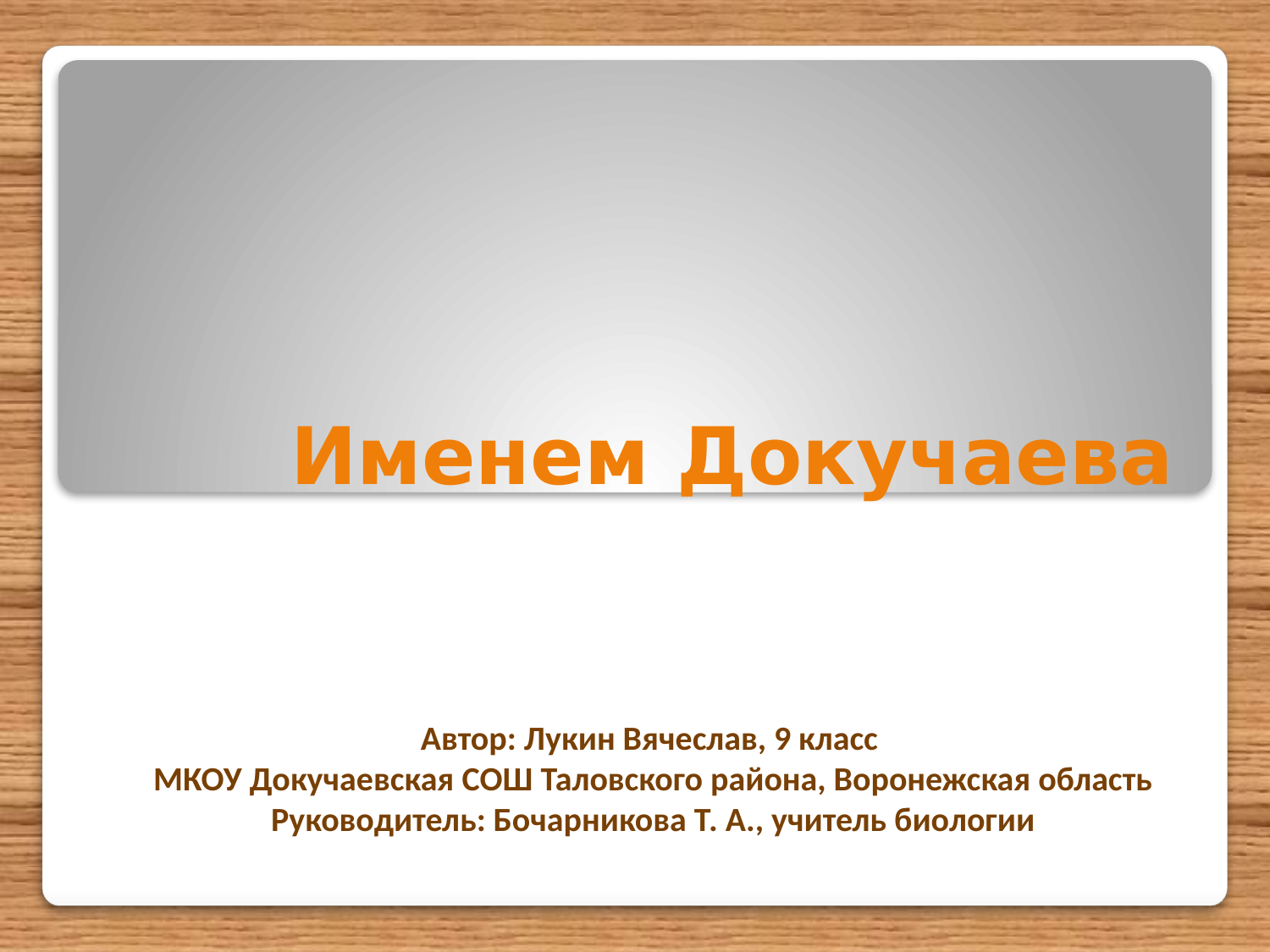

# Именем Докучаева
Автор: Лукин Вячеслав, 9 класс
МКОУ Докучаевская СОШ Таловского района, Воронежская область
Руководитель: Бочарникова Т. А., учитель биологии